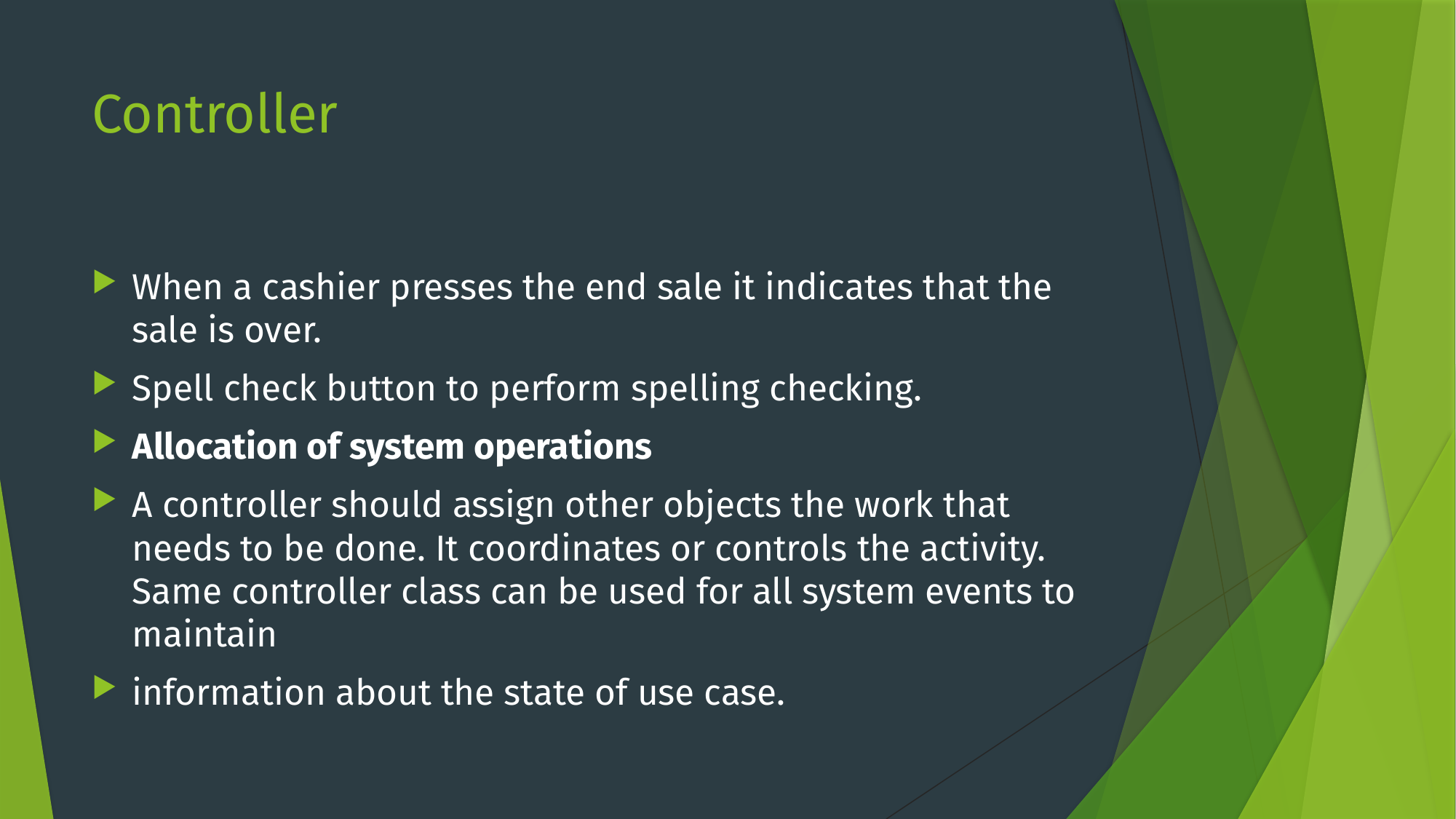

# Controller
When a cashier presses the end sale it indicates that the sale is over.
Spell check button to perform spelling checking.
Allocation of system operations
A controller should assign other objects the work that needs to be done. It coordinates or controls the activity. Same controller class can be used for all system events to maintain
information about the state of use case.